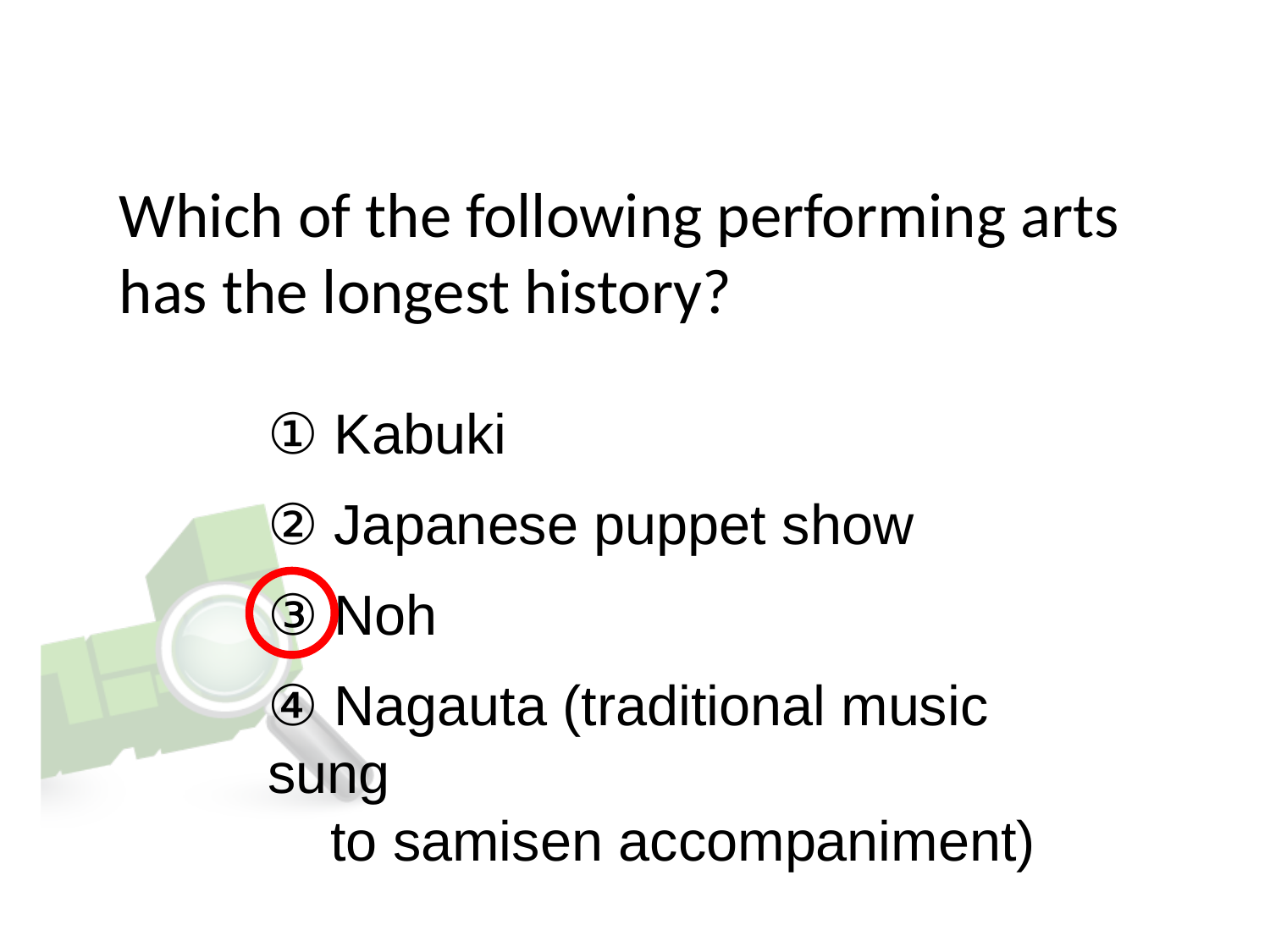

# Which of the following performing arts has the longest history?
① Kabuki
② Japanese puppet show
③ Noh
④ Nagauta (traditional music sung
    to samisen accompaniment)